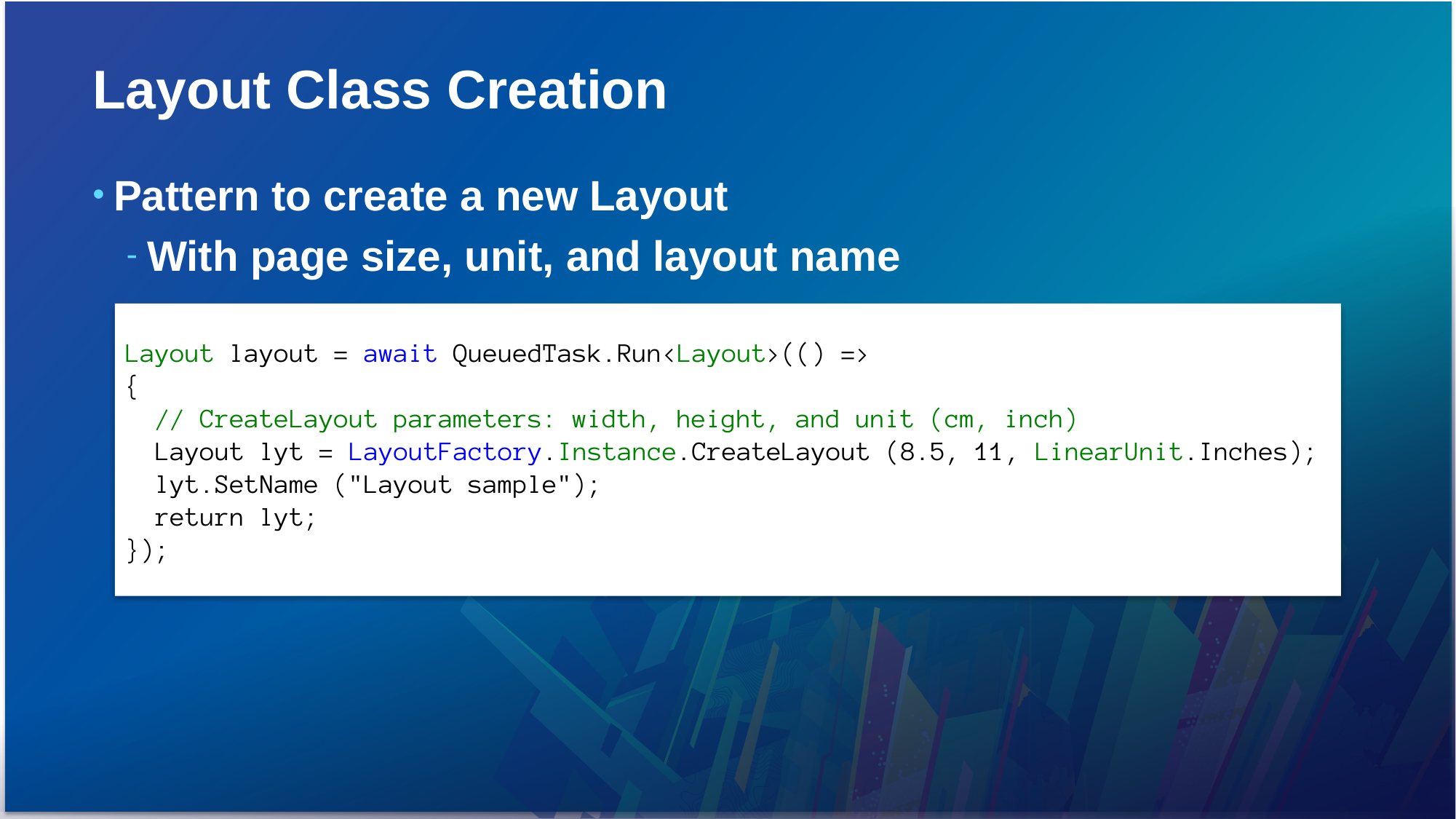

# Layout Class Creation
Pattern to create a new Layout
With page size, unit, and layout name
Layout layout = await QueuedTask.Run<Layout>(() =>
{
  // CreateLayout parameters: width, height, and unit (cm, inch)
  Layout lyt = LayoutFactory.Instance.CreateLayout (8.5, 11, LinearUnit.Inches);
  lyt.SetName ("Layout sample");
  return lyt;
});